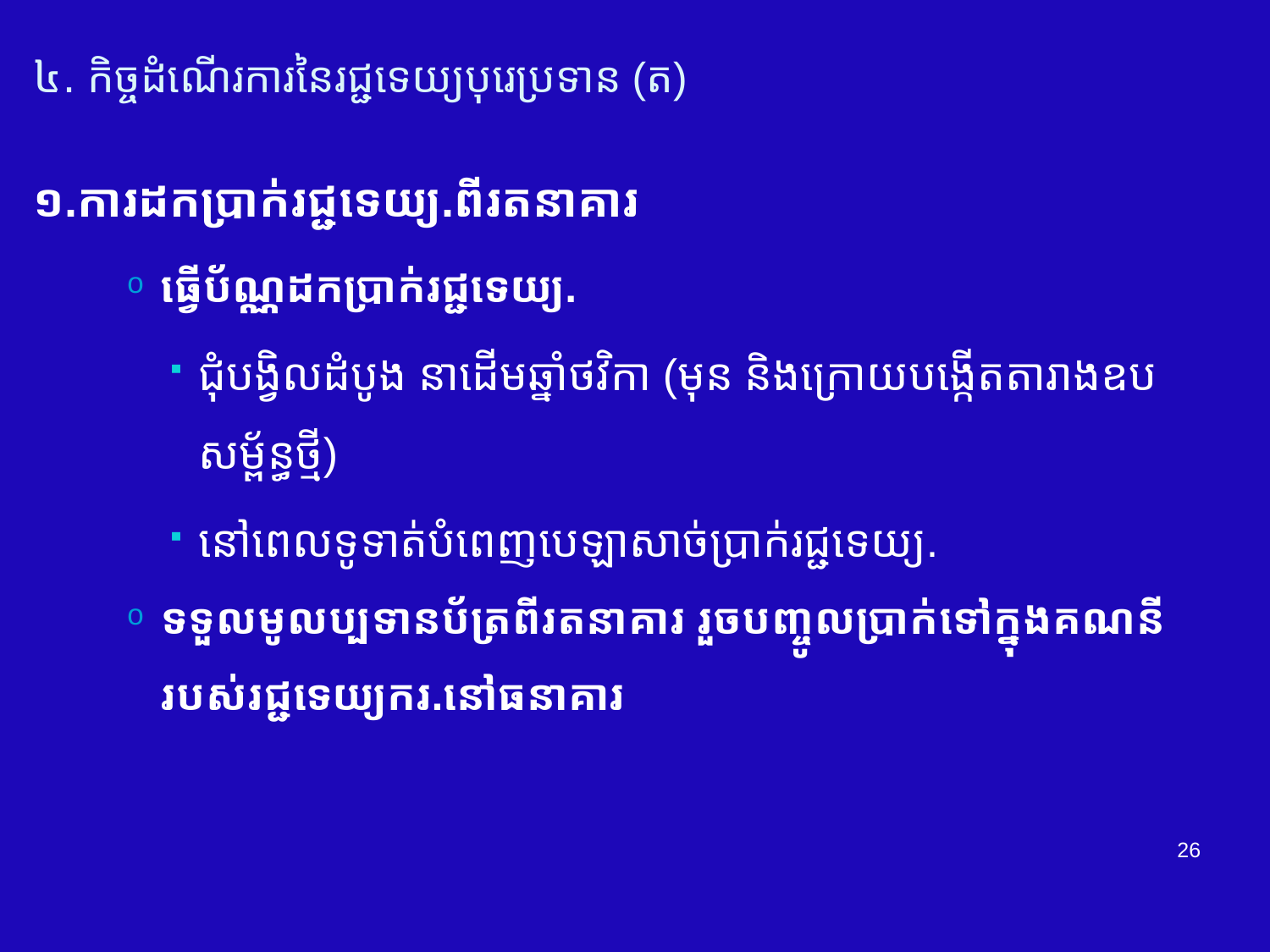

# ៤. កិច្ចដំណើរការនៃរជ្ជទេយ្យបុរេប្រទាន (ត)
១.ការ​ដក​ប្រាក់​រជ្ជទេយ្យ​.ពីរតនាគារ​
ធ្វើ​ប័ណ្ណដកប្រាក់រជ្ជទេយ្យ.​
ជុំបង្វិលដំបូង នាដើមឆ្នាំថវិកា (មុន និងក្រោយបង្កើតតារាងឧបសម្ព័ន្ធថ្មី)
​នៅពេលទូទាត់​បំពេញបេឡាសាច់ប្រាក់រជ្ជទេយ្យ.
​ទទួលមូលប្បទានប័ត្រពីរតនាគារ រួច​​បញ្ចូល​ប្រាក់​ទៅក្នុងគណនីរបស់រជ្ជទេយ្យករ.នៅធនាគារ​
26